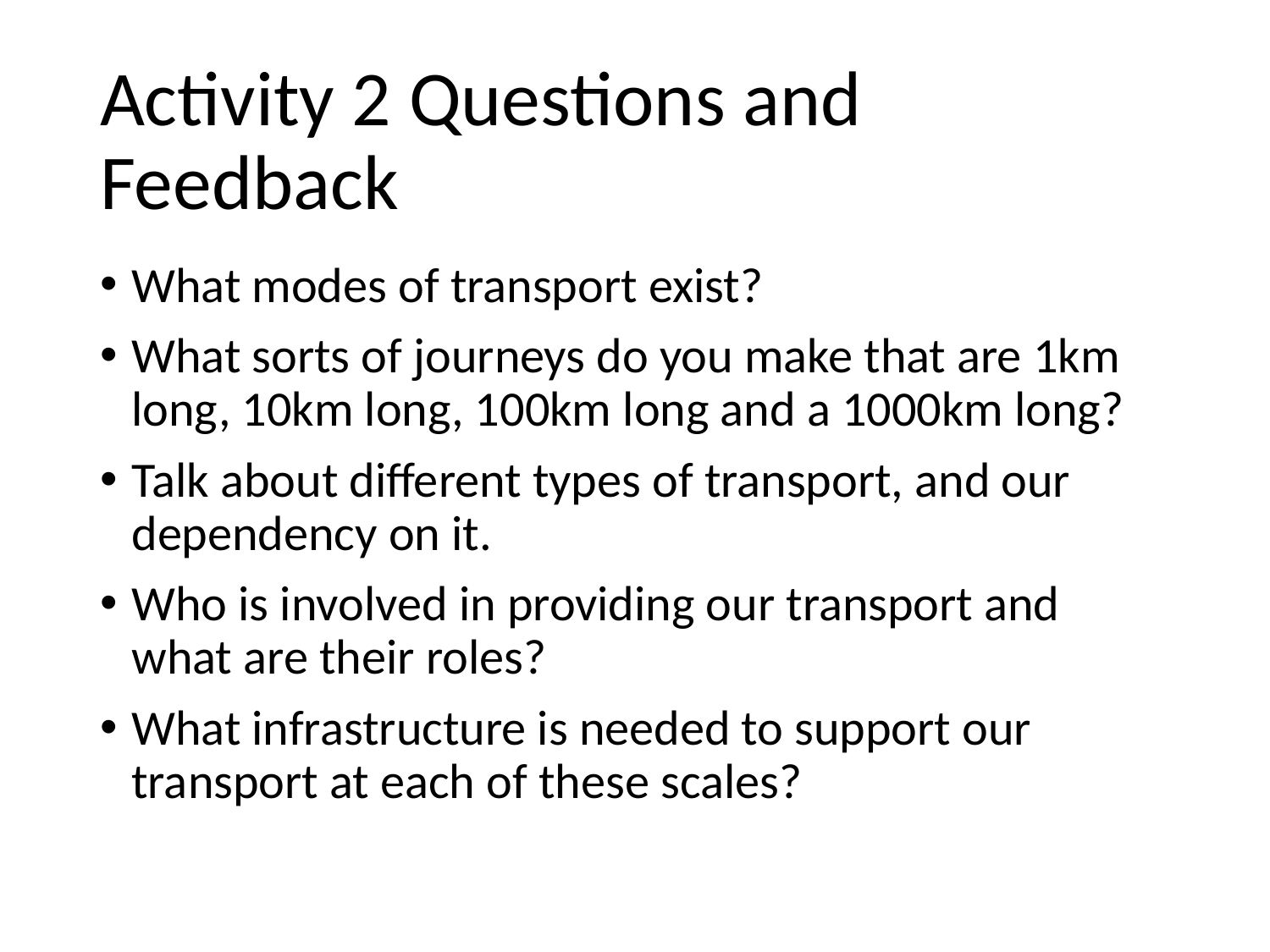

# Activity 2 Questions and Feedback
What modes of transport exist?
What sorts of journeys do you make that are 1km long, 10km long, 100km long and a 1000km long?
Talk about different types of transport, and our dependency on it.
Who is involved in providing our transport and what are their roles?
What infrastructure is needed to support our transport at each of these scales?